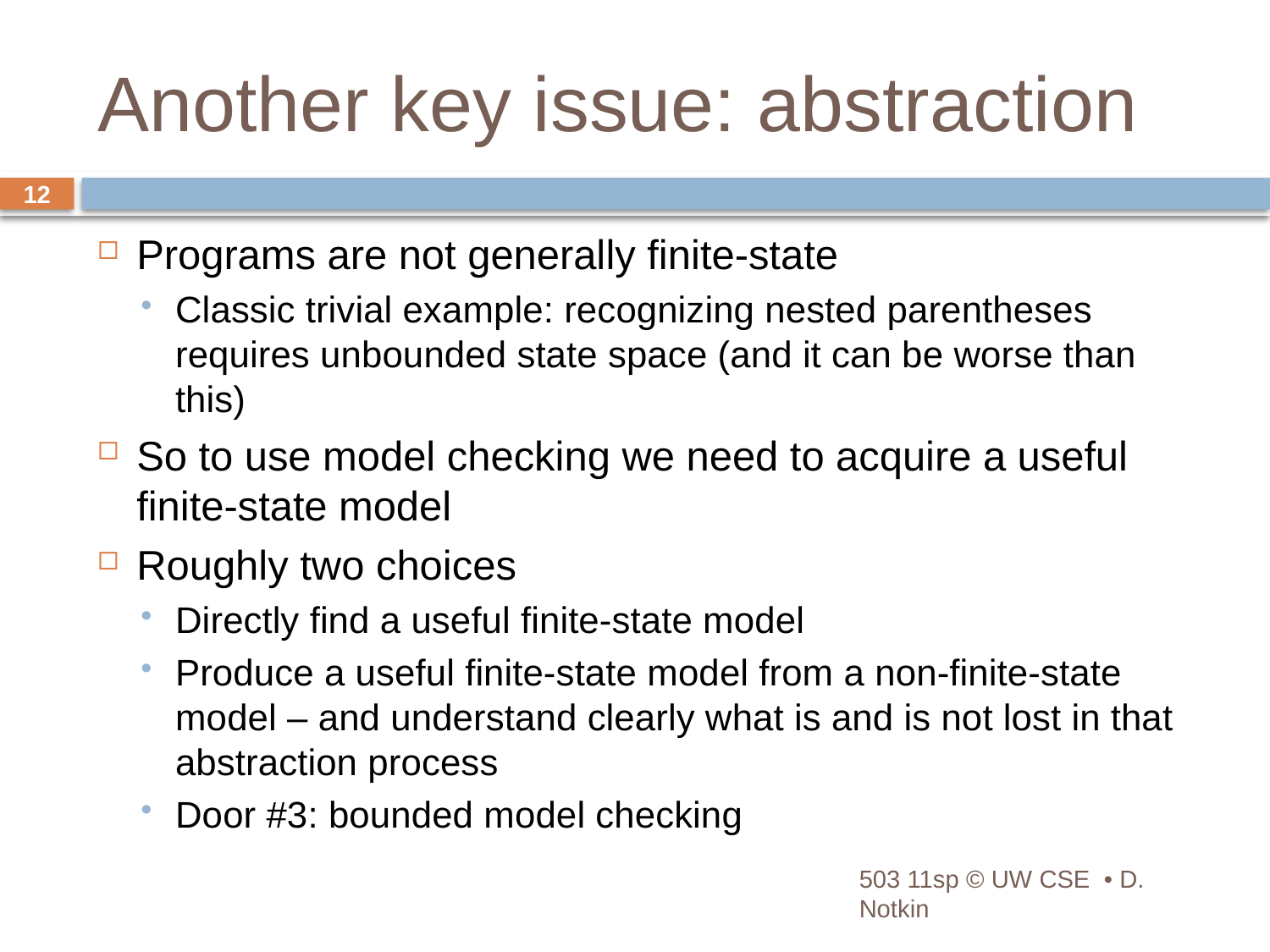

# Another key issue: abstraction
12
Programs are not generally finite-state
Classic trivial example: recognizing nested parentheses requires unbounded state space (and it can be worse than this)
So to use model checking we need to acquire a useful finite-state model
Roughly two choices
Directly find a useful finite-state model
Produce a useful finite-state model from a non-finite-state model – and understand clearly what is and is not lost in that abstraction process
Door #3: bounded model checking

503 11sp © UW CSE  • D. Notkin